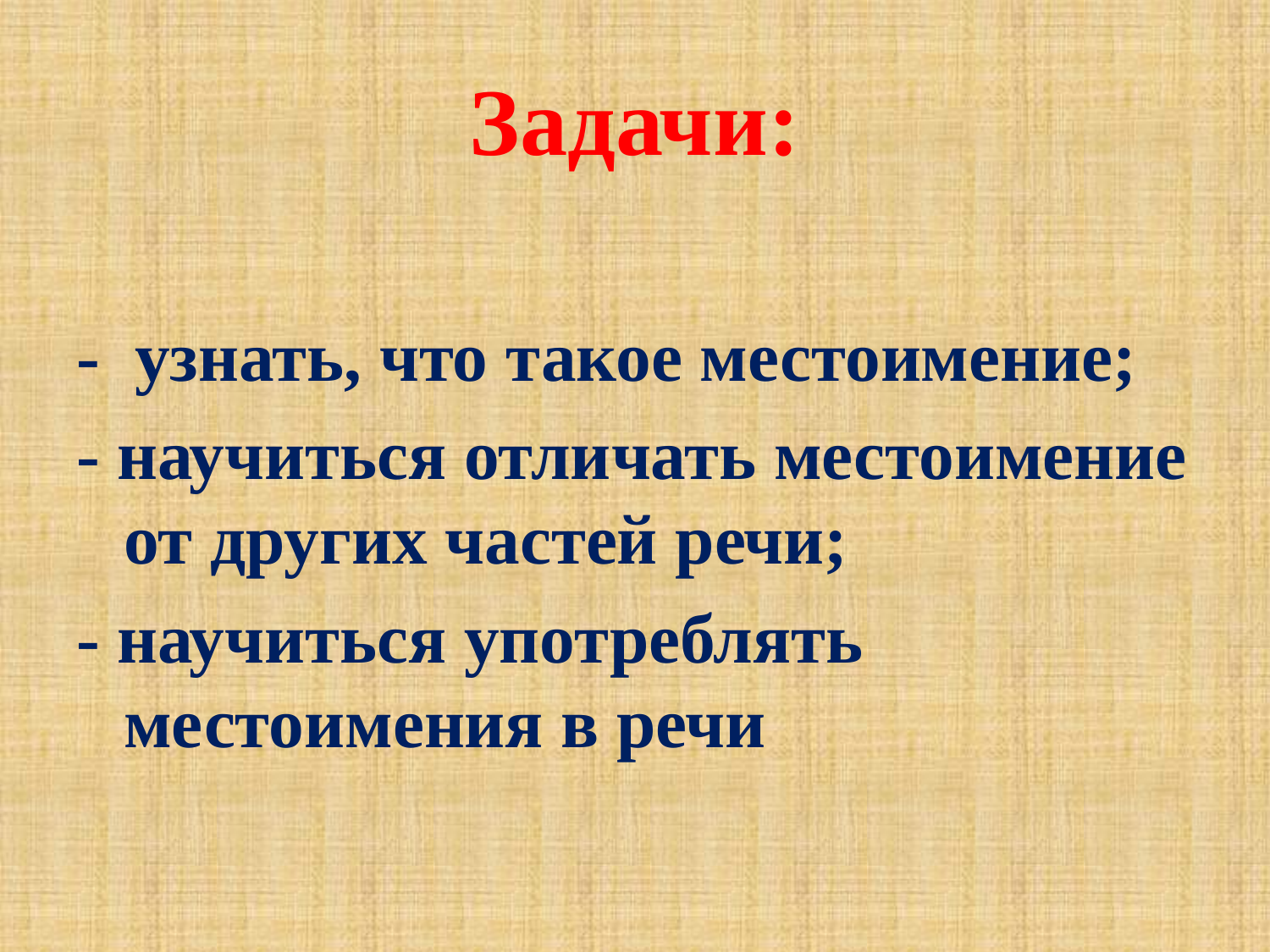

# Задачи:

-  узнать, что такое местоимение;
- научиться отличать местоимение от других частей речи;
- научиться употреблять местоимения в речи